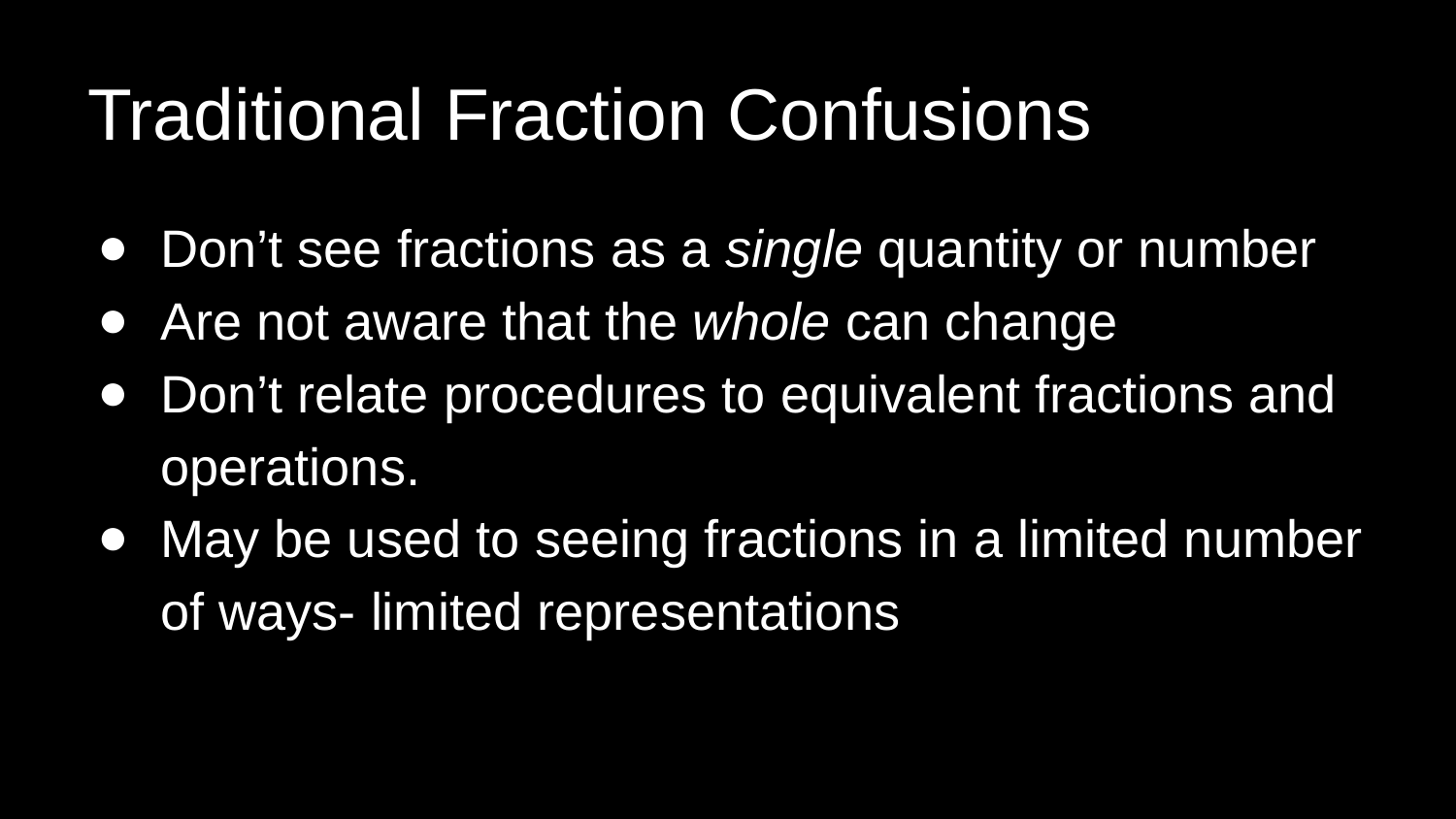

# Traditional Fraction Confusions
Don’t see fractions as a single quantity or number
Are not aware that the whole can change
Don’t relate procedures to equivalent fractions and operations.
May be used to seeing fractions in a limited number of ways- limited representations